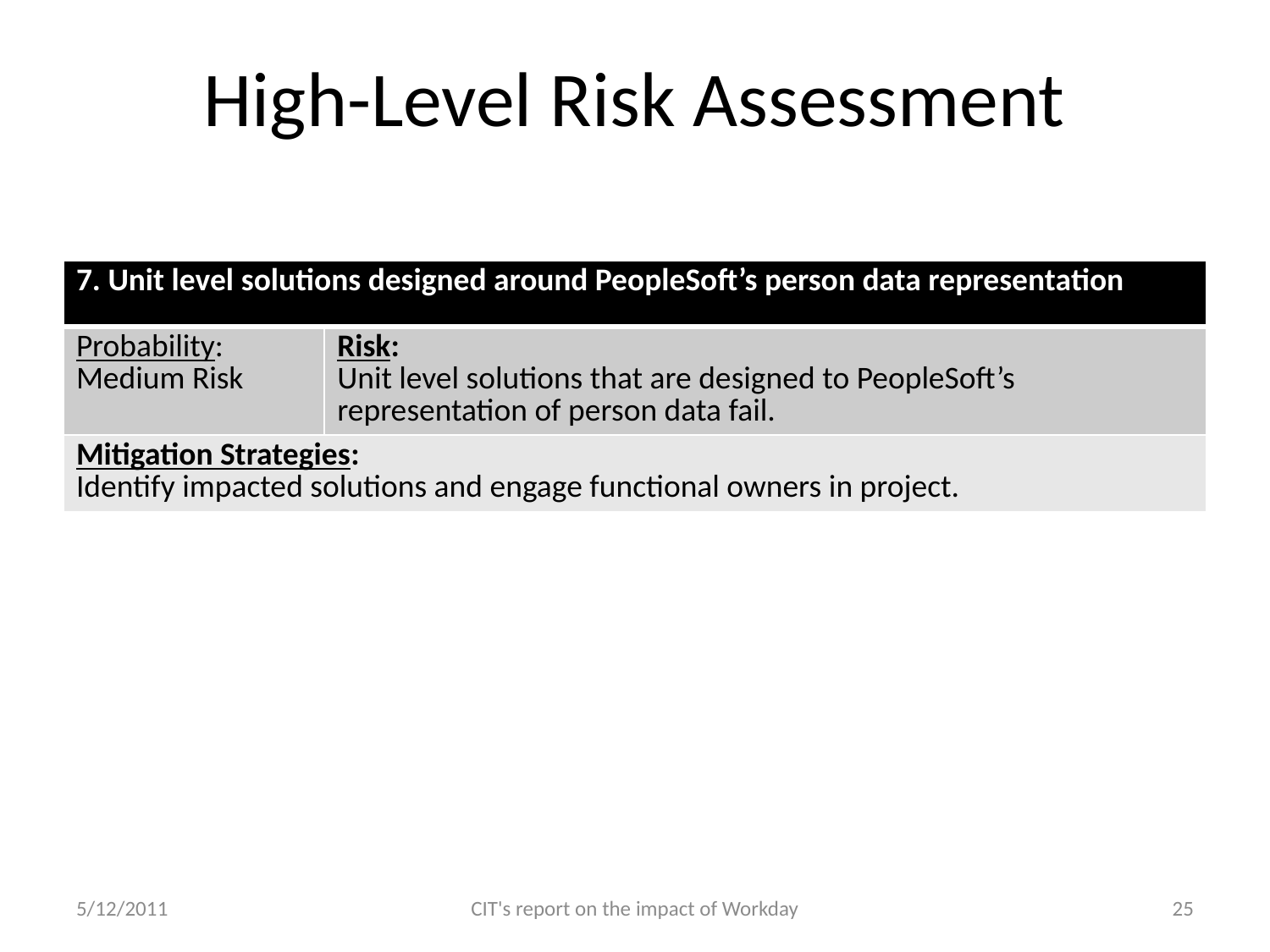

# High-Level Risk Assessment
| 7. Unit level solutions designed around PeopleSoft’s person data representation |  |
| --- | --- |
| Probability: Medium Risk | Risk: Unit level solutions that are designed to PeopleSoft’s representation of person data fail. |
| Mitigation Strategies: Identify impacted solutions and engage functional owners in project. |  |
5/12/2011
CIT's report on the impact of Workday
25